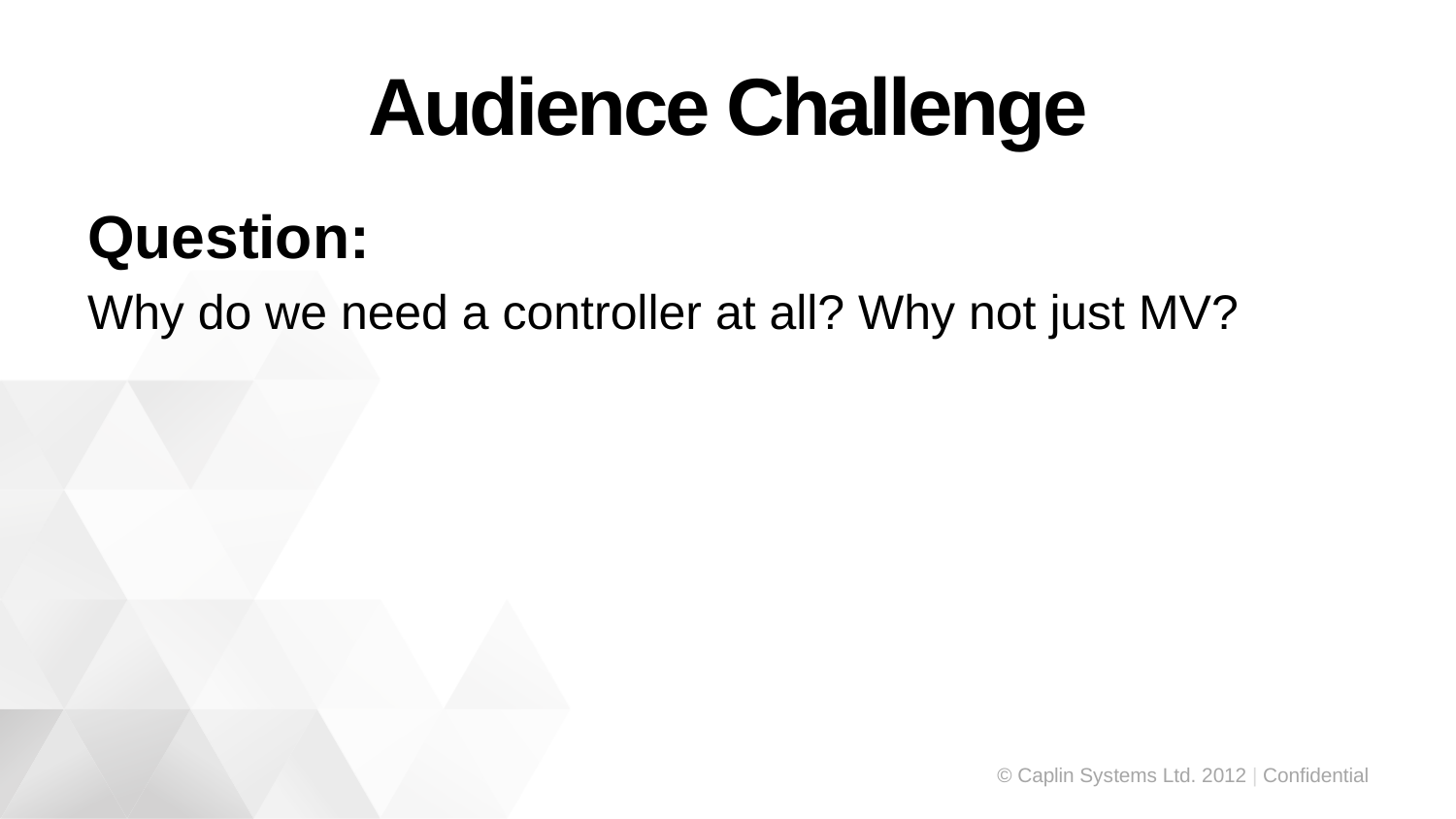

# Audience Challenge
Question:
Why do we need a controller at all? Why not just MV?